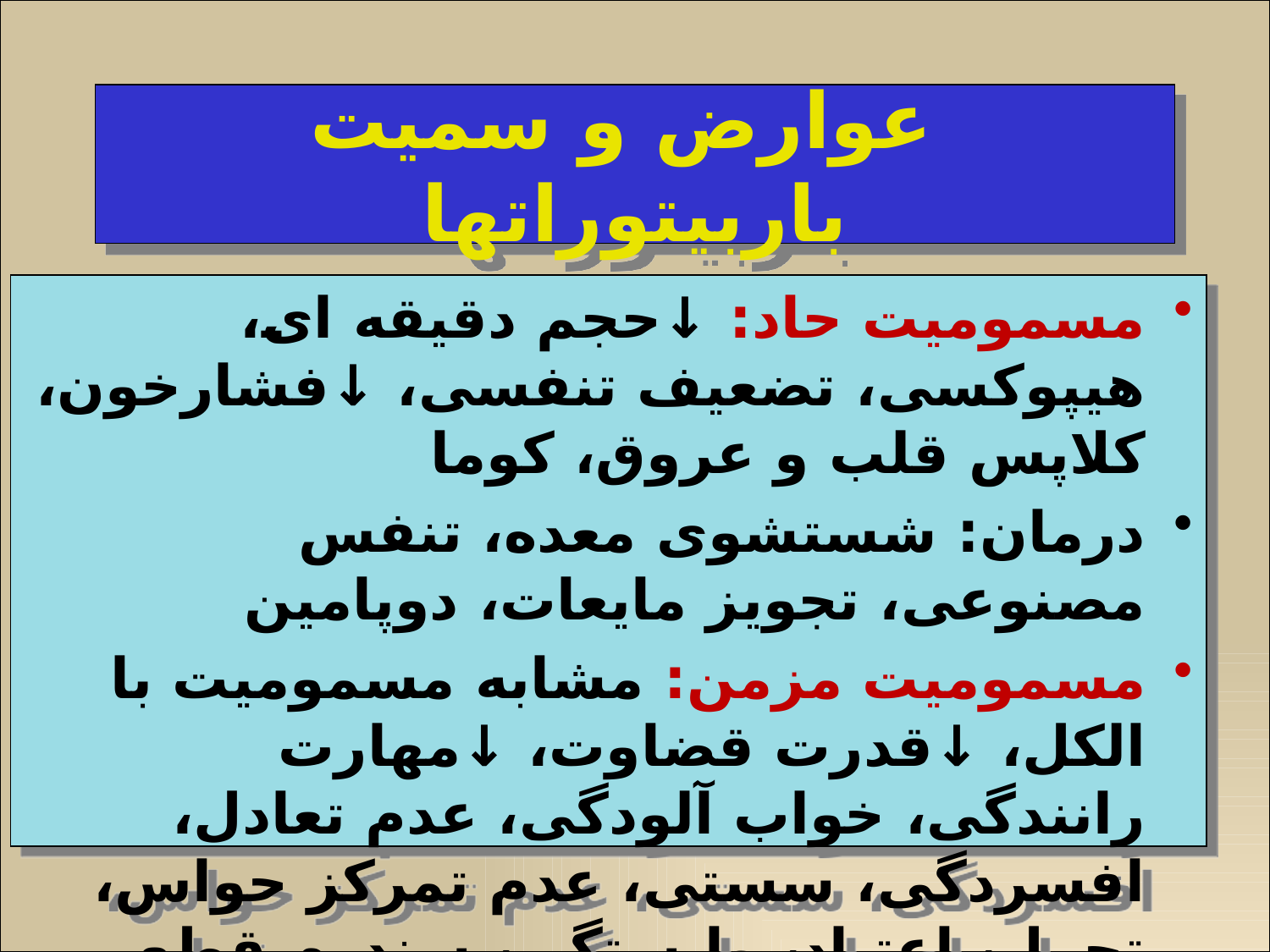

# عوارض و سمیت باربیتوراتها
مسمومیت حاد: ↓حجم دقیقه ای، هیپوکسی، تضعیف تنفسی، ↓فشارخون، کلاپس قلب و عروق، کوما
درمان: شستشوی معده، تنفس مصنوعی، تجویز مایعات، دوپامین
مسمومیت مزمن: مشابه مسمومیت با الکل، ↓قدرت قضاوت، ↓مهارت رانندگی، خواب آلودگی، عدم تعادل، افسردگی، سستی، عدم تمرکز حواس، تحمل، اعتیاد، وابستگی، سندرم قطع مصرف